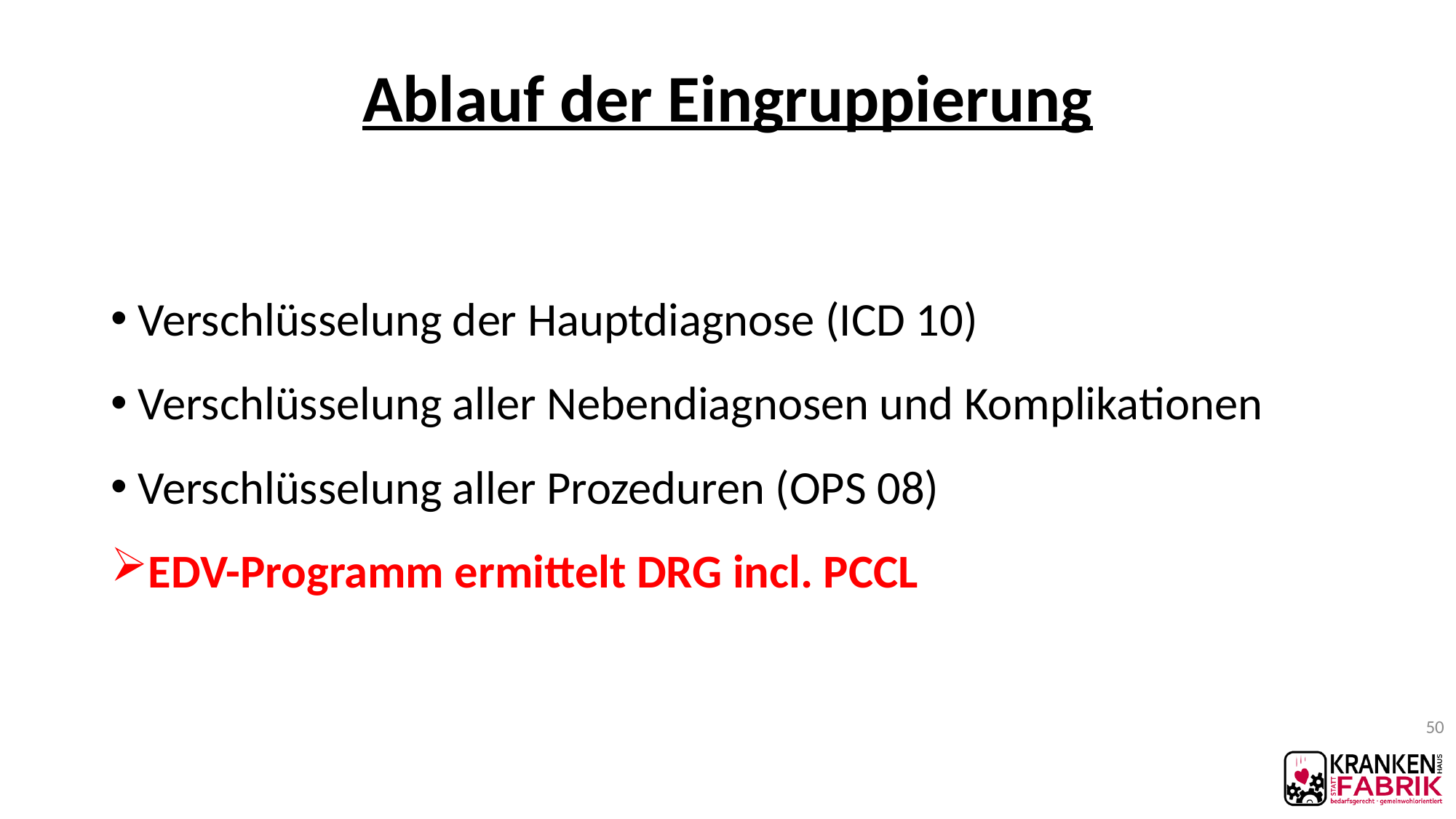

# Ablauf der Eingruppierung

Verschlüsselung der Hauptdiagnose (ICD 10)
Verschlüsselung aller Nebendiagnosen und Komplikationen
Verschlüsselung aller Prozeduren (OPS 08)
EDV-Programm ermittelt DRG incl. PCCL
50